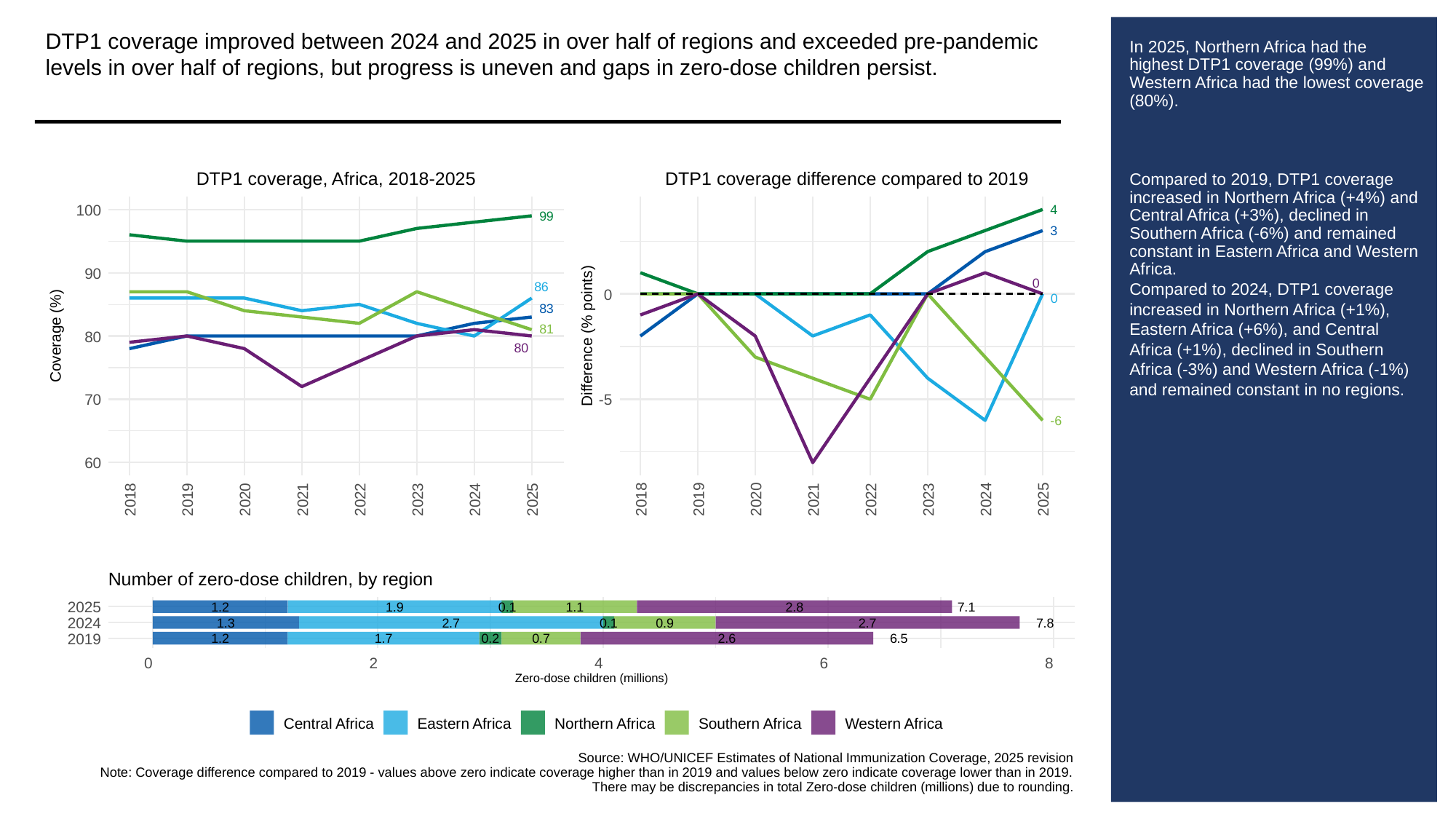

DTP1 coverage improved between 2024 and 2025 in over half of regions and exceeded pre-pandemic levels in over half of regions, but progress is uneven and gaps in zero-dose children persist.
# In 2025, Northern Africa had the highest DTP1 coverage (99%) and Western Africa had the lowest coverage (80%).

Compared to 2019, DTP1 coverage increased in Northern Africa (+4%) and Central Africa (+3%), declined in Southern Africa (-6%) and remained constant in Eastern Africa and Western Africa.
Compared to 2024, DTP1 coverage increased in Northern Africa (+1%), Eastern Africa (+6%), and Central Africa (+1%), declined in Southern Africa (-3%) and Western Africa (-1%) and remained constant in no regions.

DTP1 coverage, Africa, 2018-2025
DTP1 coverage difference compared to 2019

100
4

99

3

90

0
86
0

0

83

81

Coverage (%)
80
Difference (% points)

80

70
-5

-6

60

2018
2019
2020
2021
2022
2023
2024
2025
2018
2019
2020
2021
2022
2023
2024
2025
Number of zero-dose children, by region

2025
1.2
1.9
0.1
1.1
2.8
7.1

2024
1.3
2.7
0.1
0.9
2.7
7.8

2019
1.2
1.7
0.2
0.7
2.6
6.5

0
2
4
6
8
Zero-dose children (millions)

Central Africa
Eastern Africa
Northern Africa
Southern Africa
Western Africa
Source: WHO/UNICEF Estimates of National Immunization Coverage, 2025 revision
Note: Coverage difference compared to 2019 - values above zero indicate coverage higher than in 2019 and values below zero indicate coverage lower than in 2019.
There may be discrepancies in total Zero-dose children (millions) due to rounding.